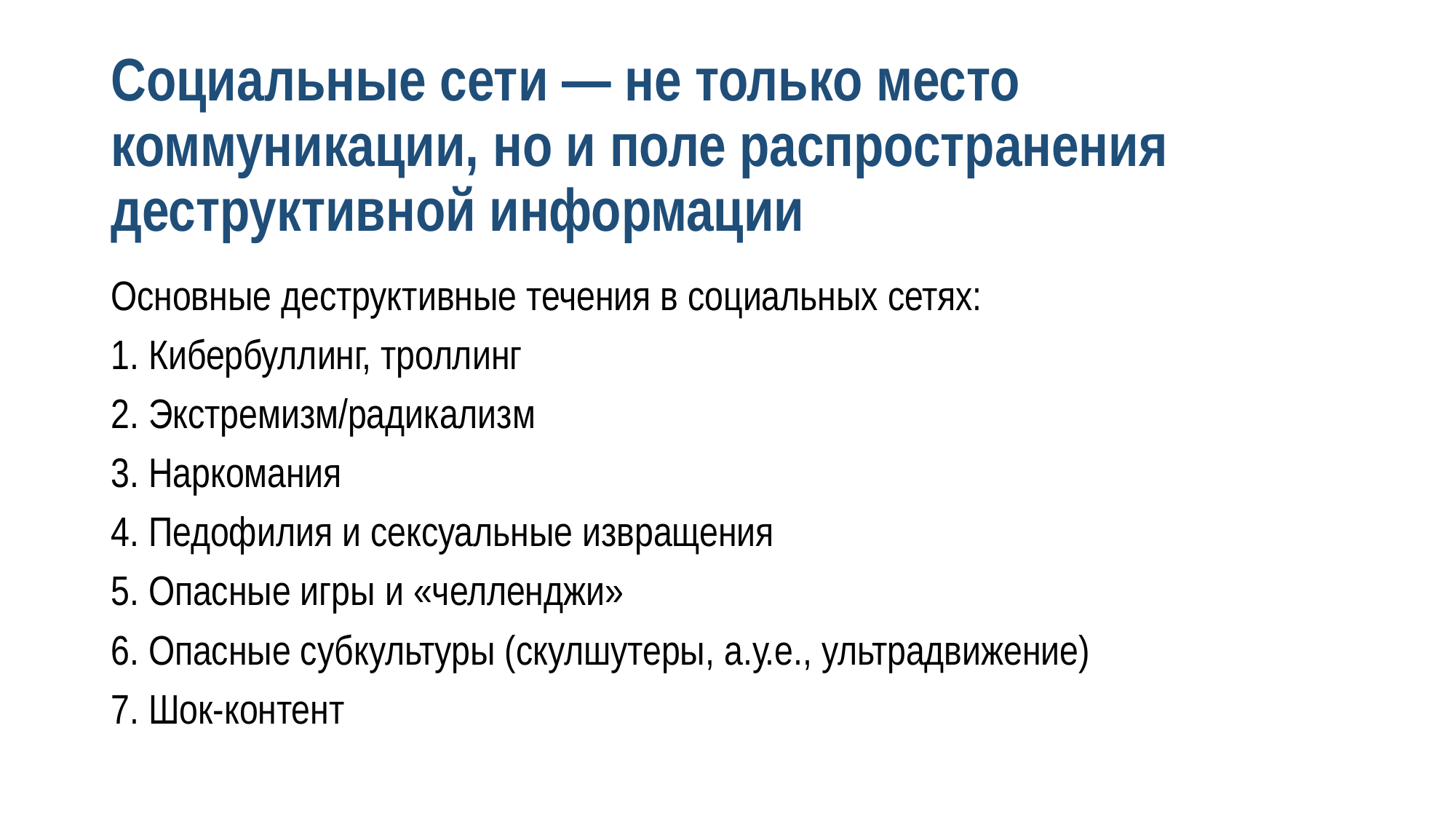

# Социальные сети — не только место коммуникации, но и поле распространения деструктивной информации
Основные деструктивные течения в социальных сетях:
1. Кибербуллинг, троллинг
2. Экстремизм/радикализм
3. Наркомания
4. Педофилия и сексуальные извращения
5. Опасные игры и «челленджи»
6. Опасные субкультуры (скулшутеры, а.у.е., ультрадвижение)
7. Шок-контент